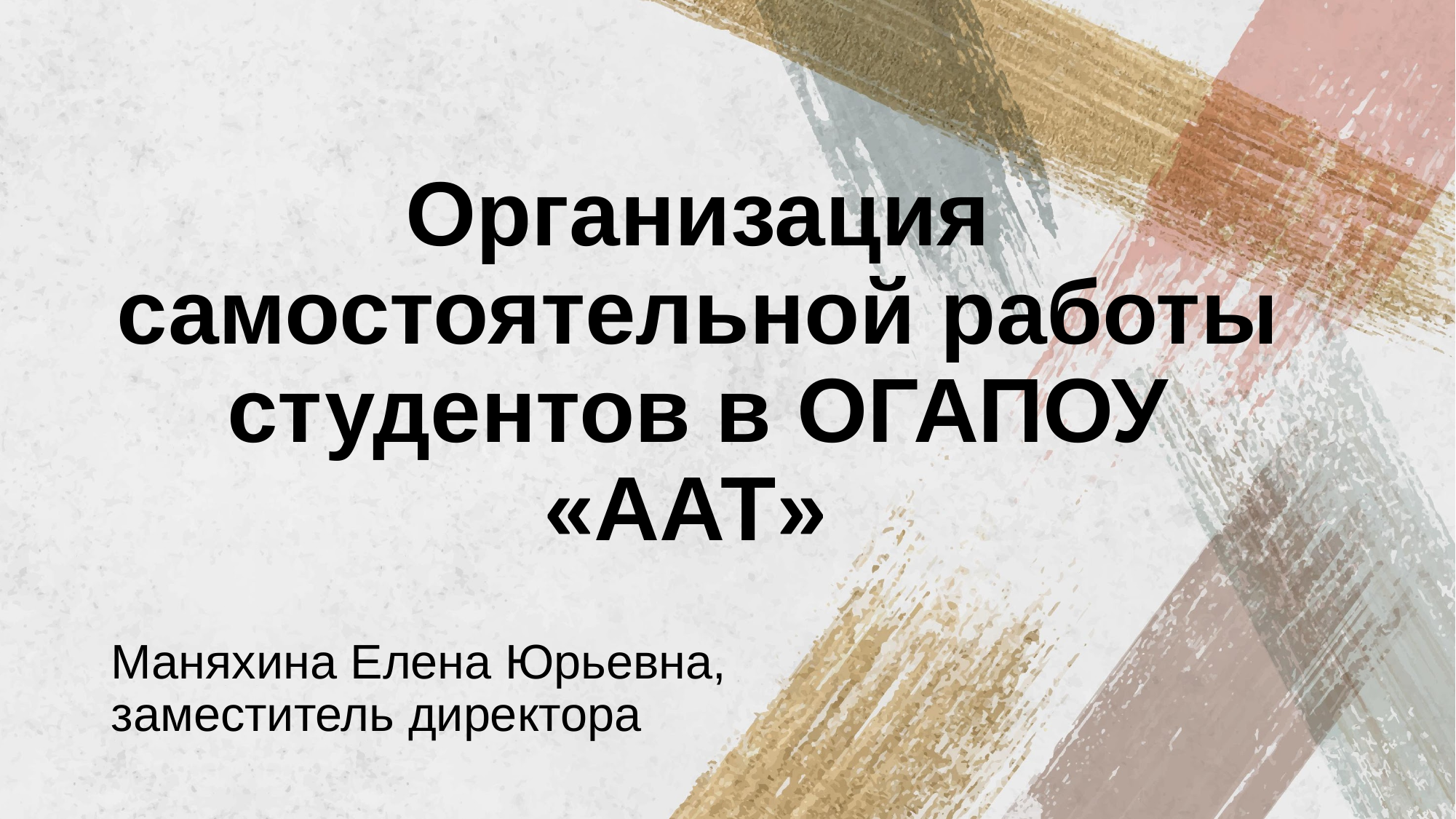

# Организация самостоятельной работы студентов в ОГАПОУ «ААТ»

Маняхина Елена Юрьевна, заместитель директора